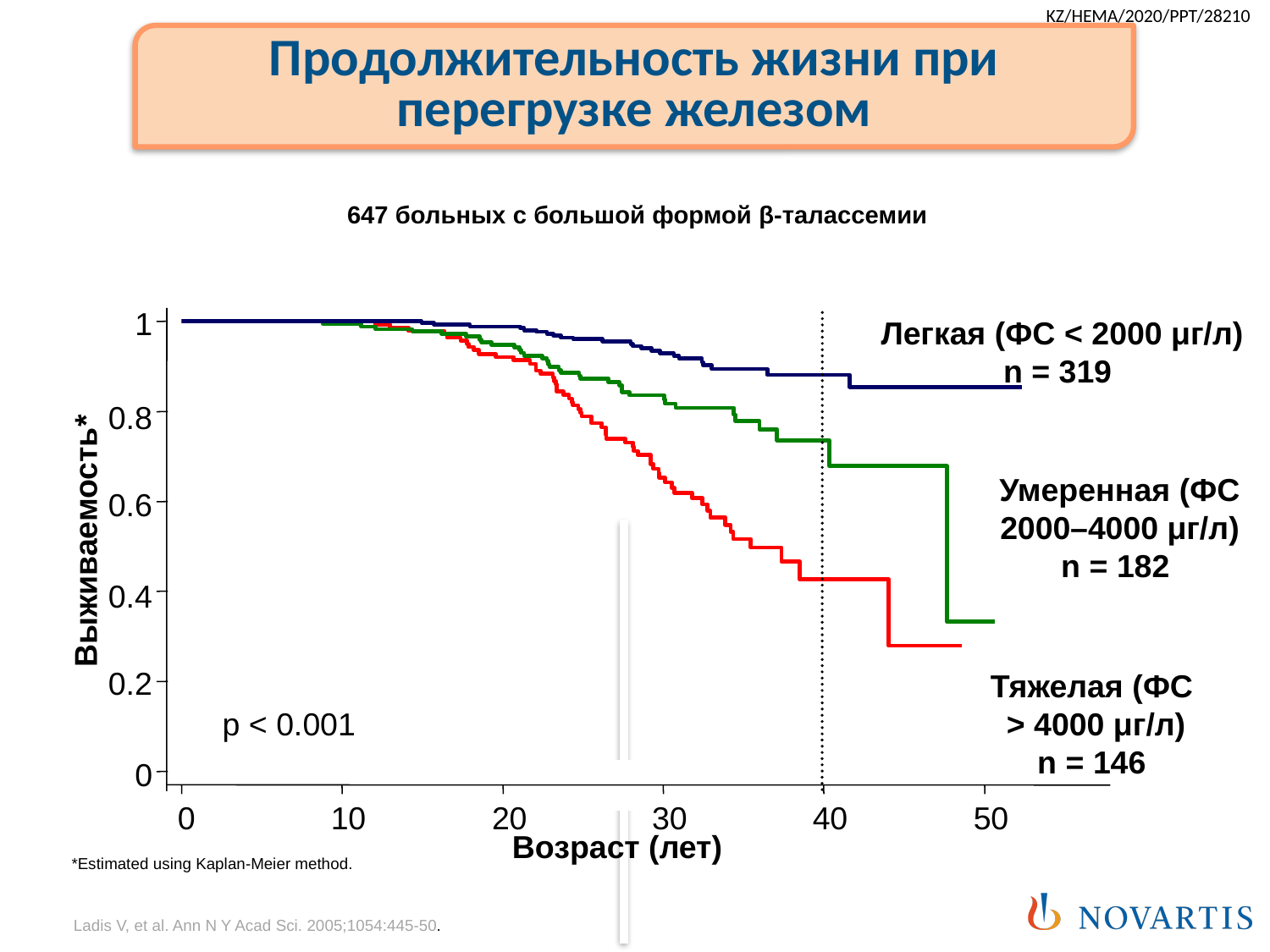

Продолжительность жизни при перегрузке железом
647 больных с большой формой β-талассемии
1

 0.8

  0.6

Выживаемость*
 0.4

 0.2

    0

 0
 10
 20
 30
 40
 50
Легкая (ФС < 2000 μг/л)
n = 319
Умеренная (ФС 2000–4000 μг/л)
n = 182
Тяжелая (ФС
> 4000 μг/л)
n = 146
p < 0.001
Возраст (лет)

*Estimated using Kaplan-Meier method.
Ladis V, et al. Ann N Y Acad Sci. 2005;1054:445-50.